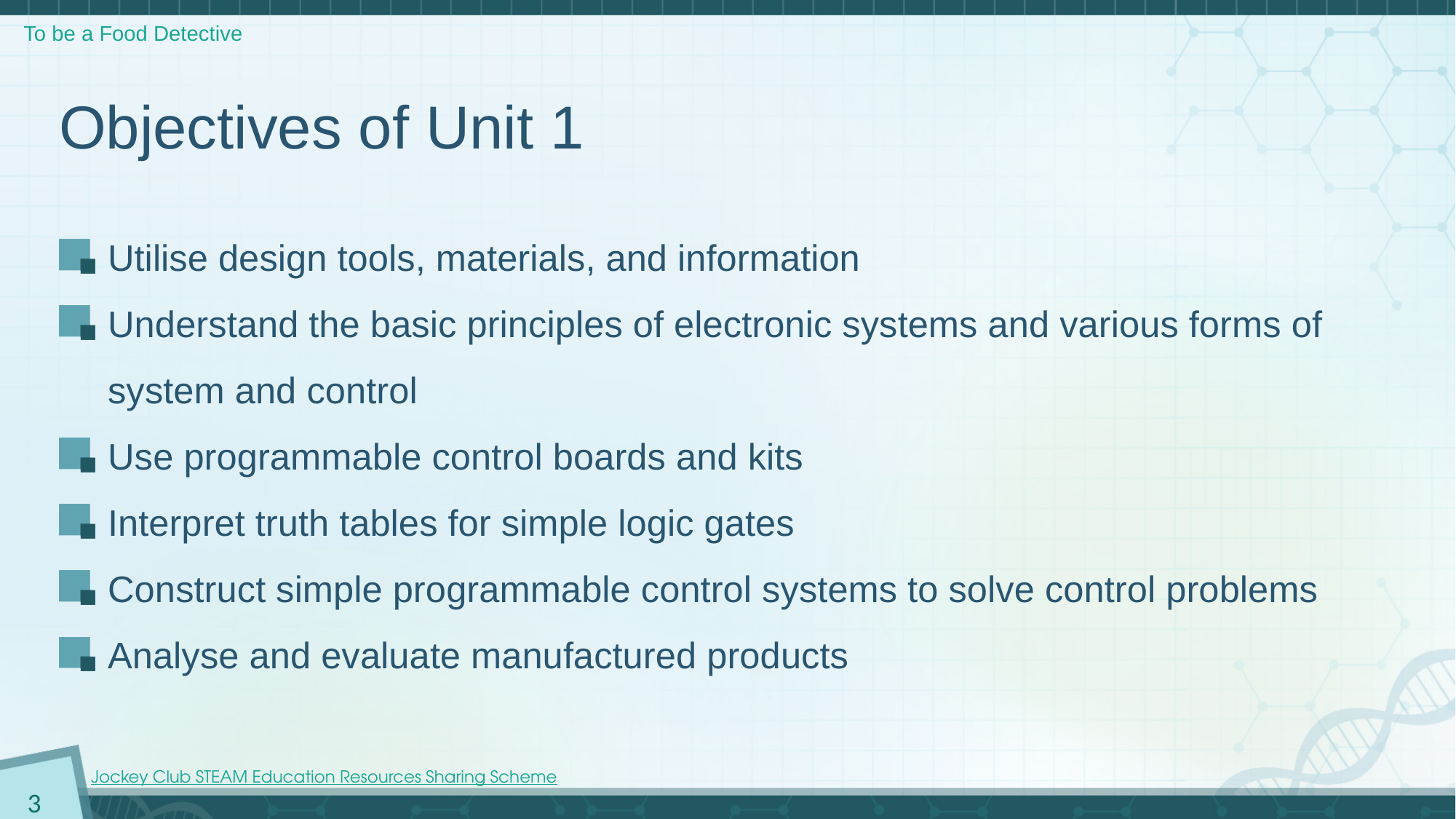

# Objectives of Unit 1
Utilise design tools, materials, and information
Understand the basic principles of electronic systems and various forms of system and control
Use programmable control boards and kits
Interpret truth tables for simple logic gates
Construct simple programmable control systems to solve control problems
Analyse and evaluate manufactured products

3